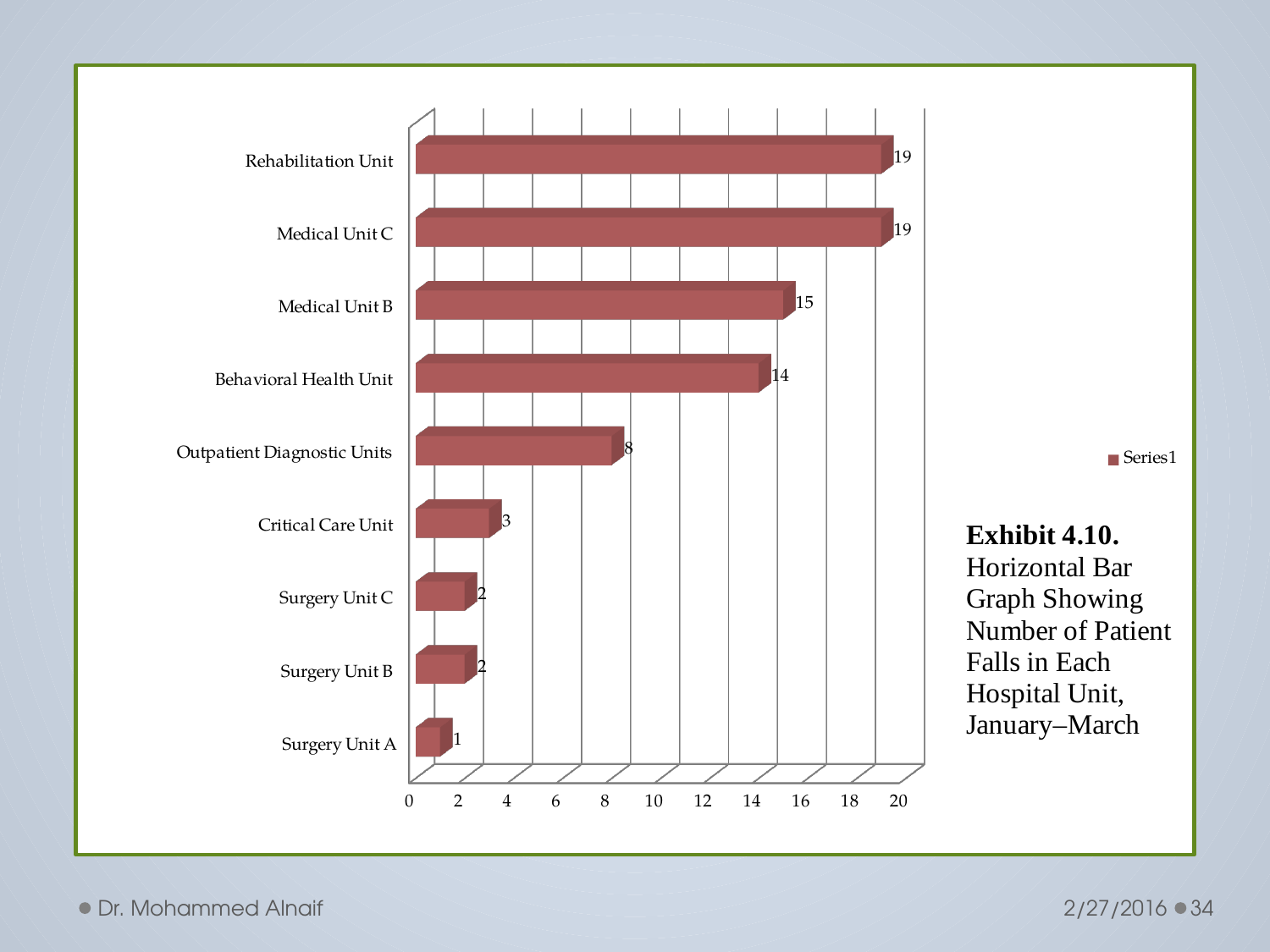

[unsupported chart]

Dr. Mohammed Alnaif
2/27/2016
34